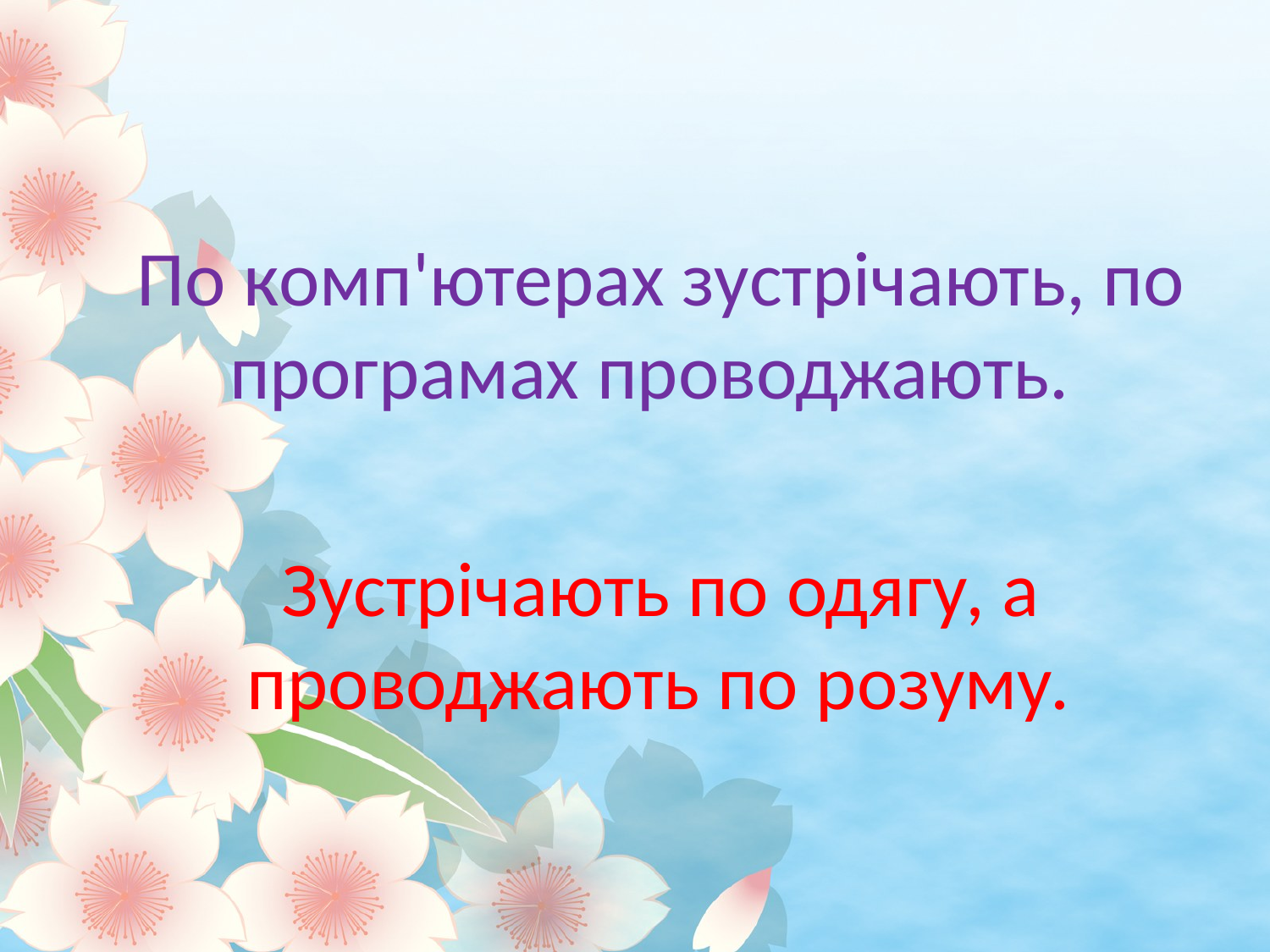

По комп'ютерах зустрічають, по програмах проводжають.

   Зустрічають по одягу, а проводжають по розуму.